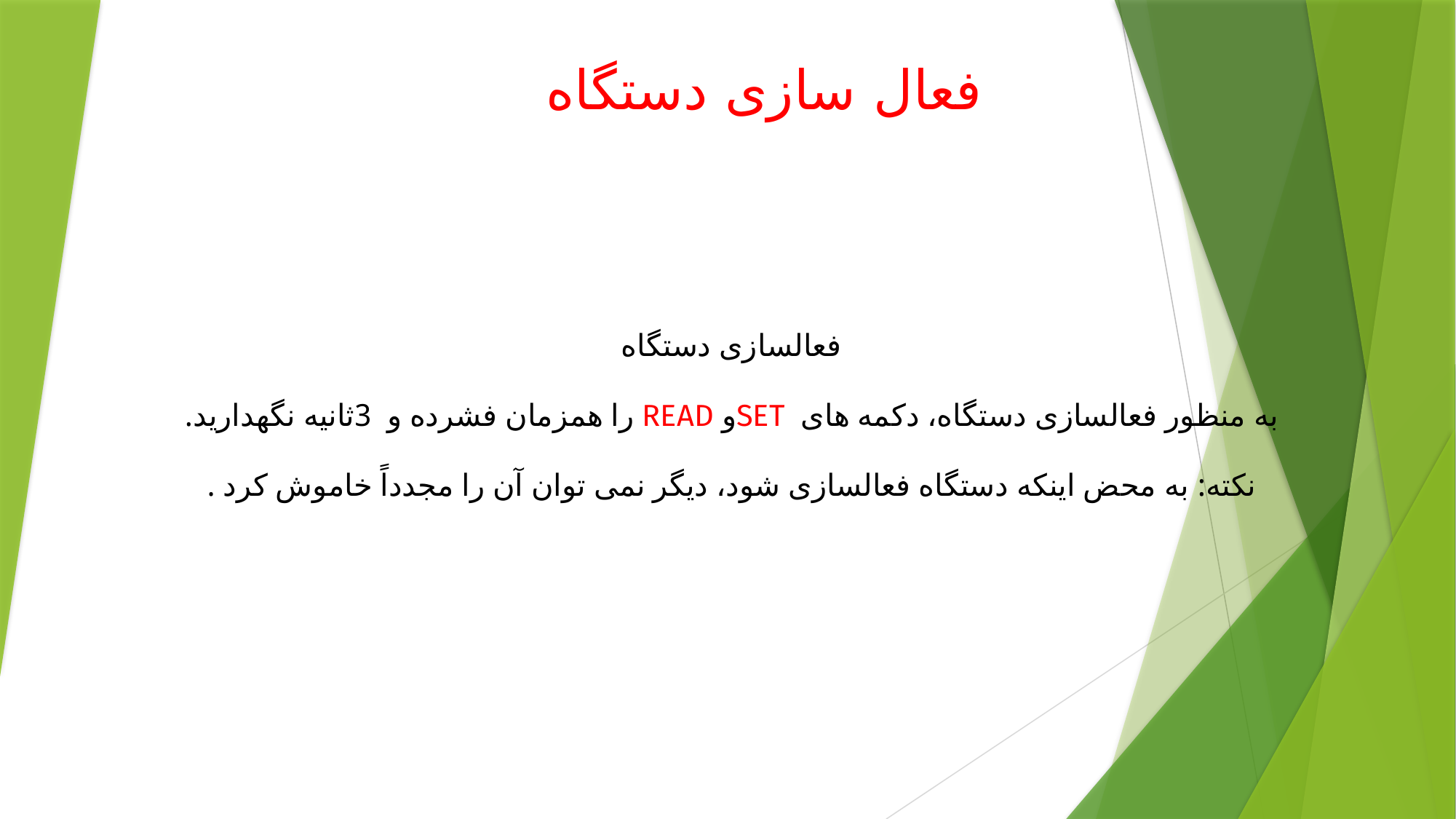

فعال سازی دستگاه
فعالسازی دستگاه
به منظور فعالسازی دستگاه، دکمه های  SETو READ را همزمان فشرده و  3ثانیه نگهدارید.
نکته: به محض اینکه دستگاه فعالسازی شود، دیگر نمی توان آن را مجدداً خاموش کرد .